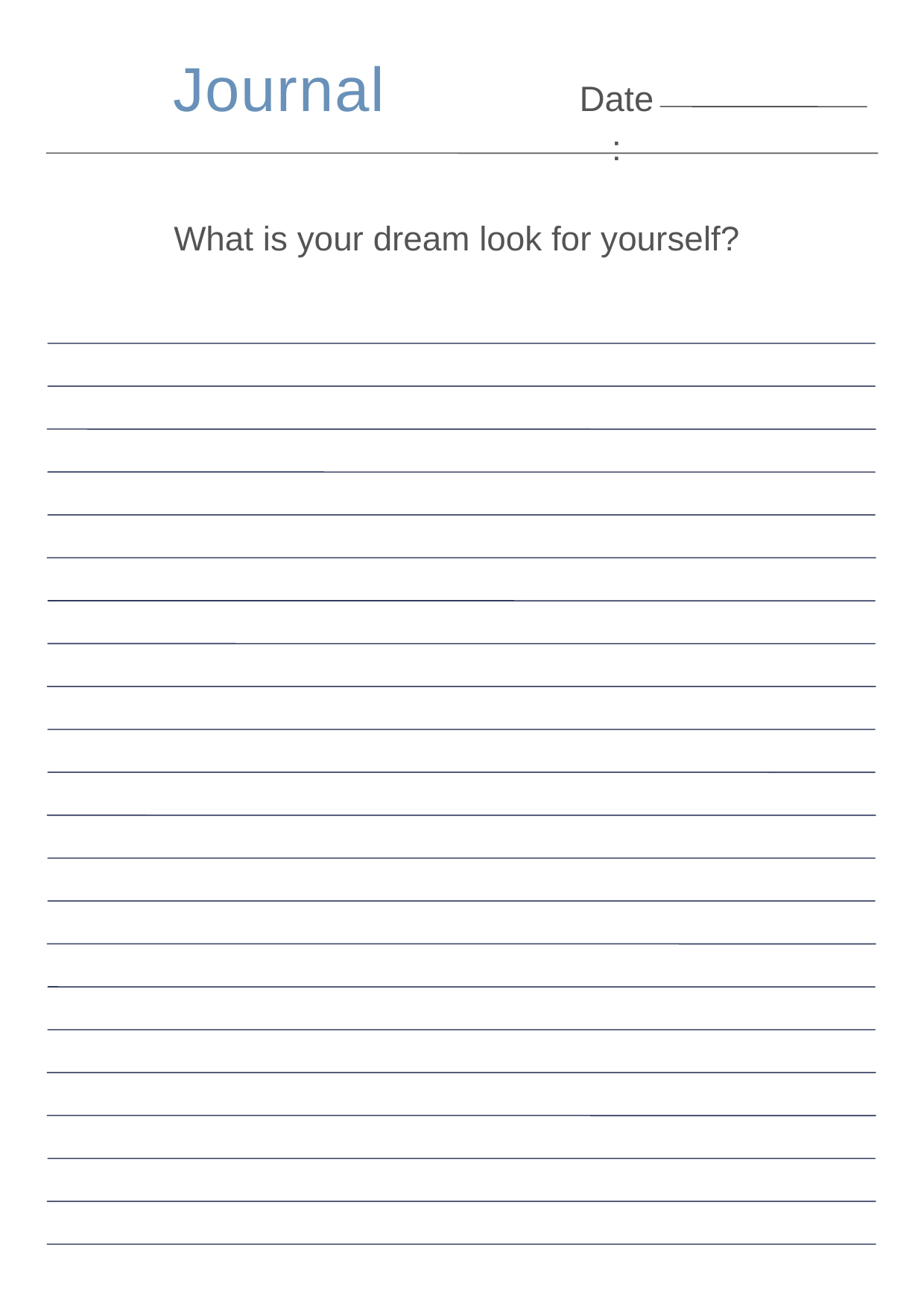

Journal
Date:

What is your dream look for yourself?